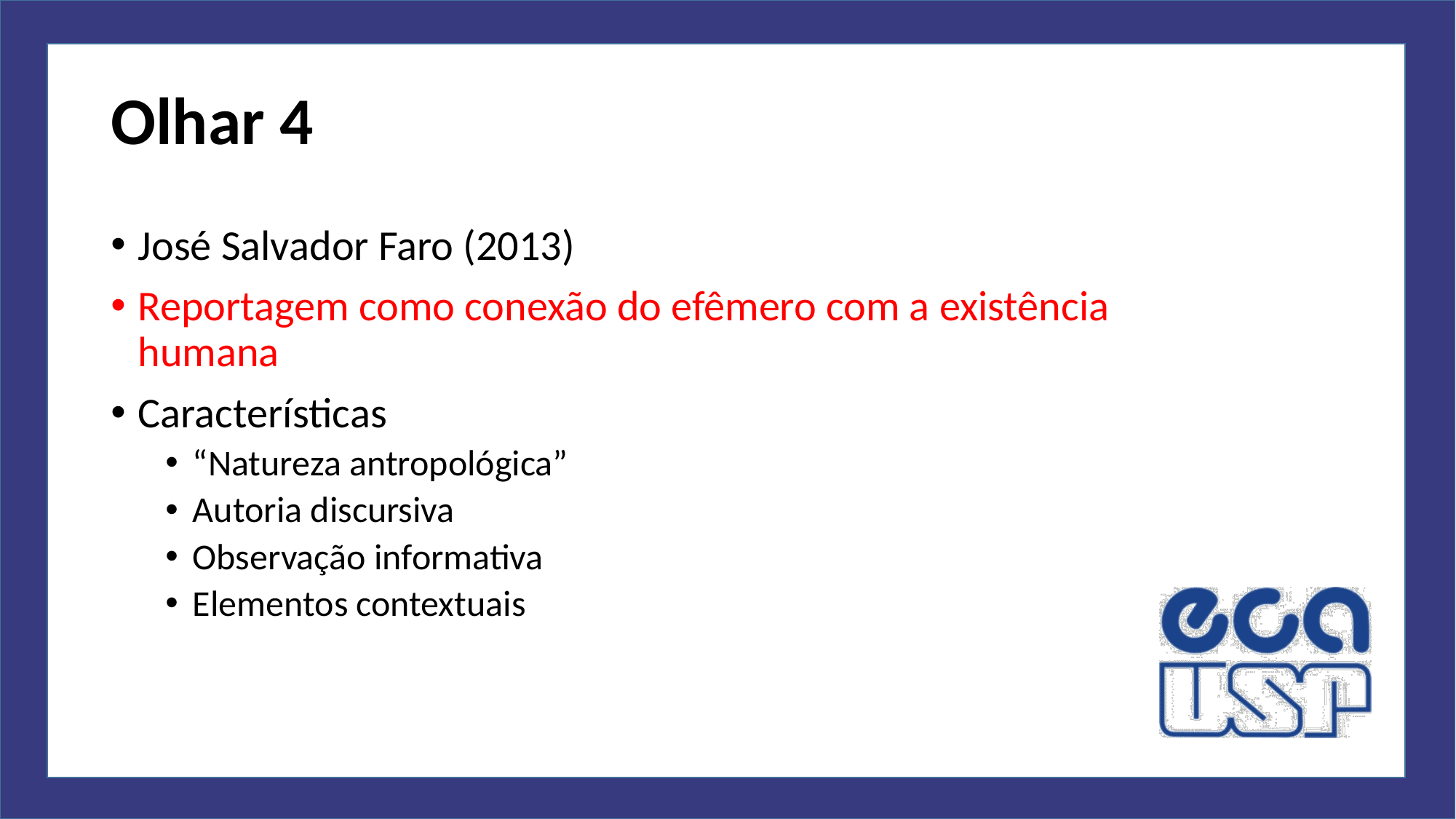

# Olhar 4
José Salvador Faro (2013)
Reportagem como conexão do efêmero com a existência humana
Características
“Natureza antropológica”
Autoria discursiva
Observação informativa
Elementos contextuais